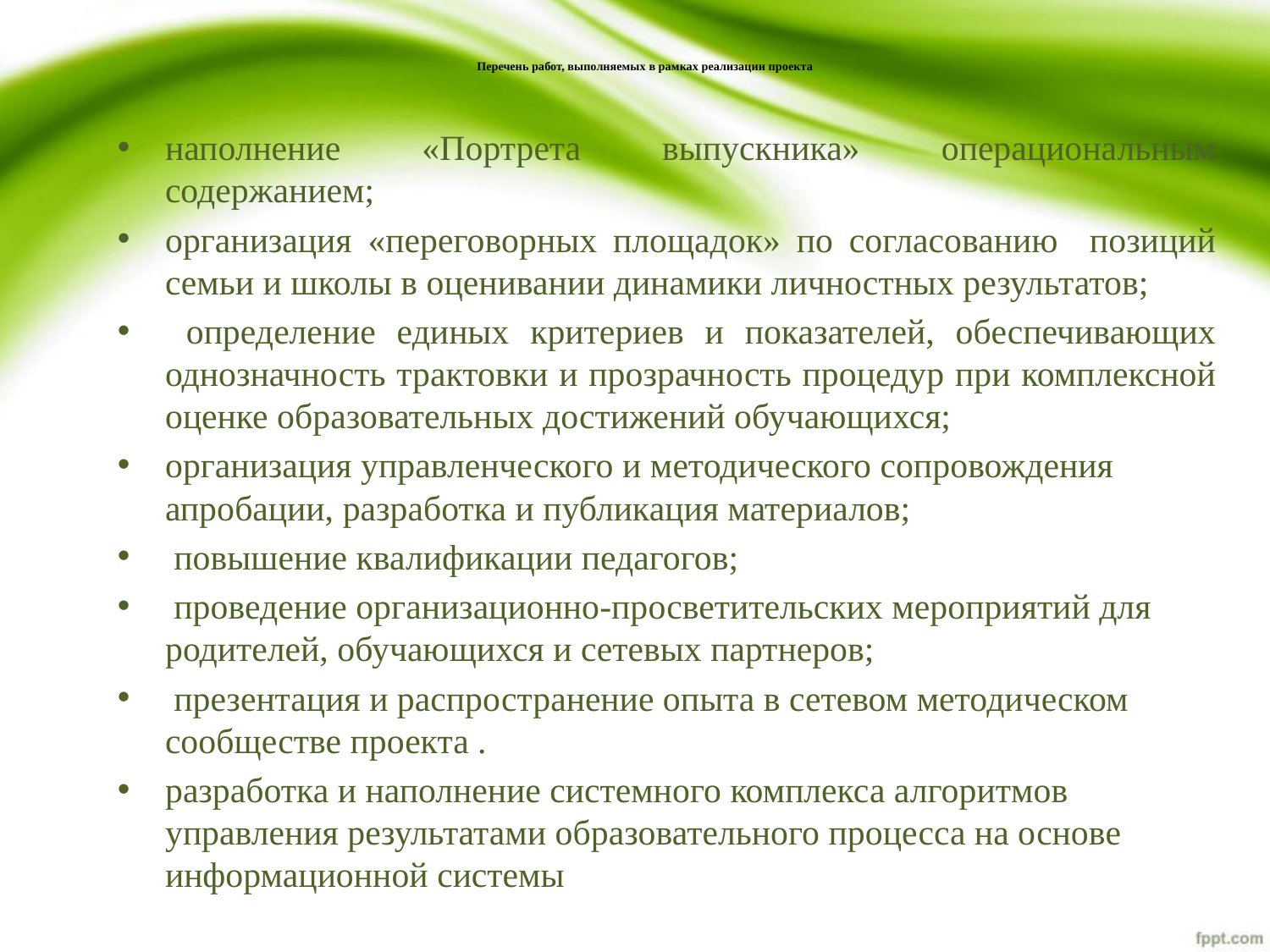

# Перечень работ, выполняемых в рамках реализации проекта
наполнение «Портрета выпускника» операциональным содержанием;
организация «переговорных площадок» по согласованию  позиций семьи и школы в оценивании динамики личностных результатов;
 определение единых критериев и показателей, обеспечивающих однозначность трактовки и прозрачность процедур при комплексной оценке образовательных достижений обучающихся;
организация управленческого и методического сопровождения апробации, разработка и публикация материалов;
 повышение квалификации педагогов;
 проведение организационно-просветительских мероприятий для родителей, обучающихся и сетевых партнеров;
 презентация и распространение опыта в сетевом методическом сообществе проекта .
разработка и наполнение системного комплекса алгоритмов управления результатами образовательного процесса на основе информационной системы